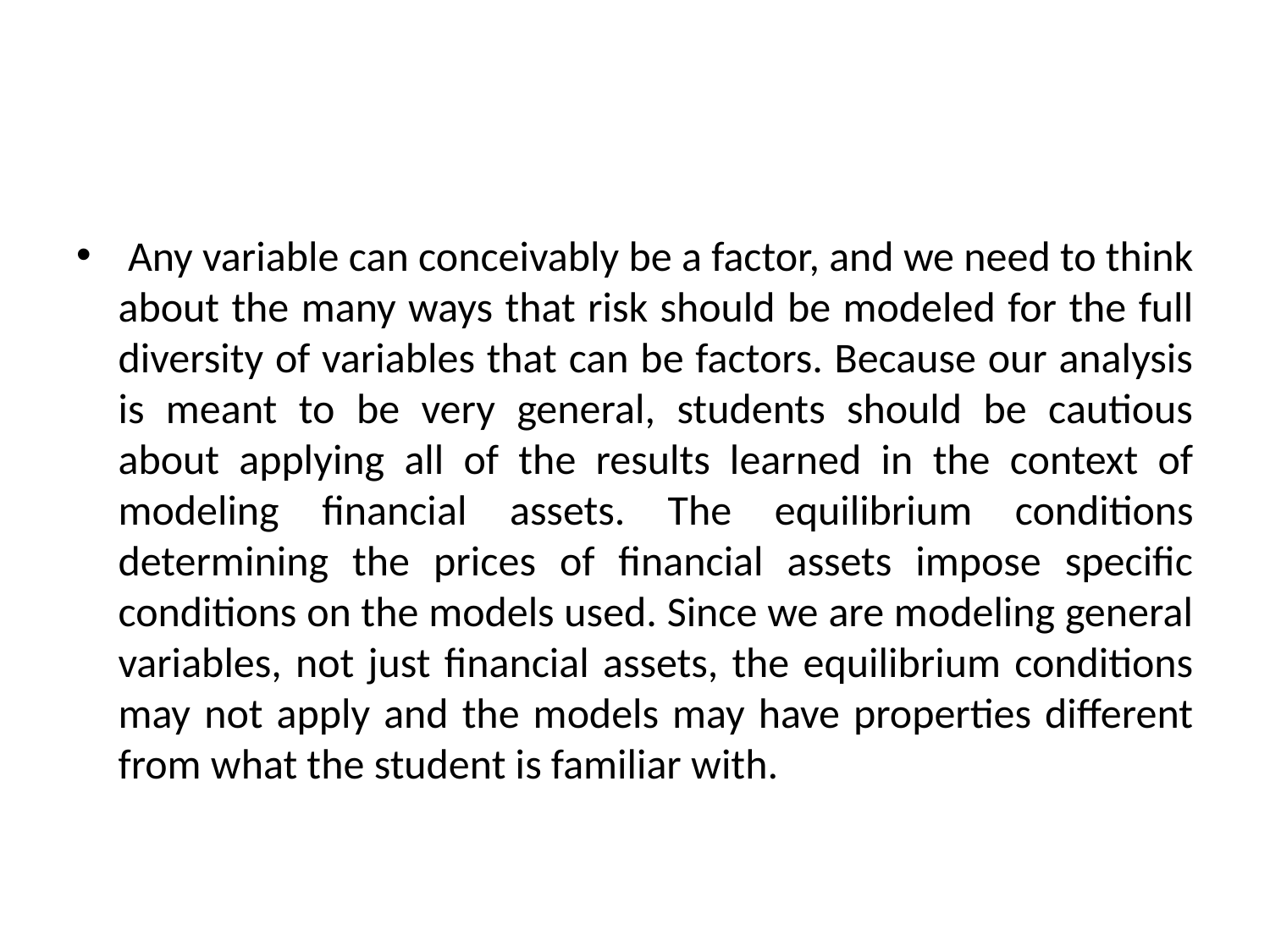

#
 Any variable can conceivably be a factor, and we need to think about the many ways that risk should be modeled for the full diversity of variables that can be factors. Because our analysis is meant to be very general, students should be cautious about applying all of the results learned in the context of modeling financial assets. The equilibrium conditions determining the prices of financial assets impose specific conditions on the models used. Since we are modeling general variables, not just financial assets, the equilibrium conditions may not apply and the models may have properties different from what the student is familiar with.